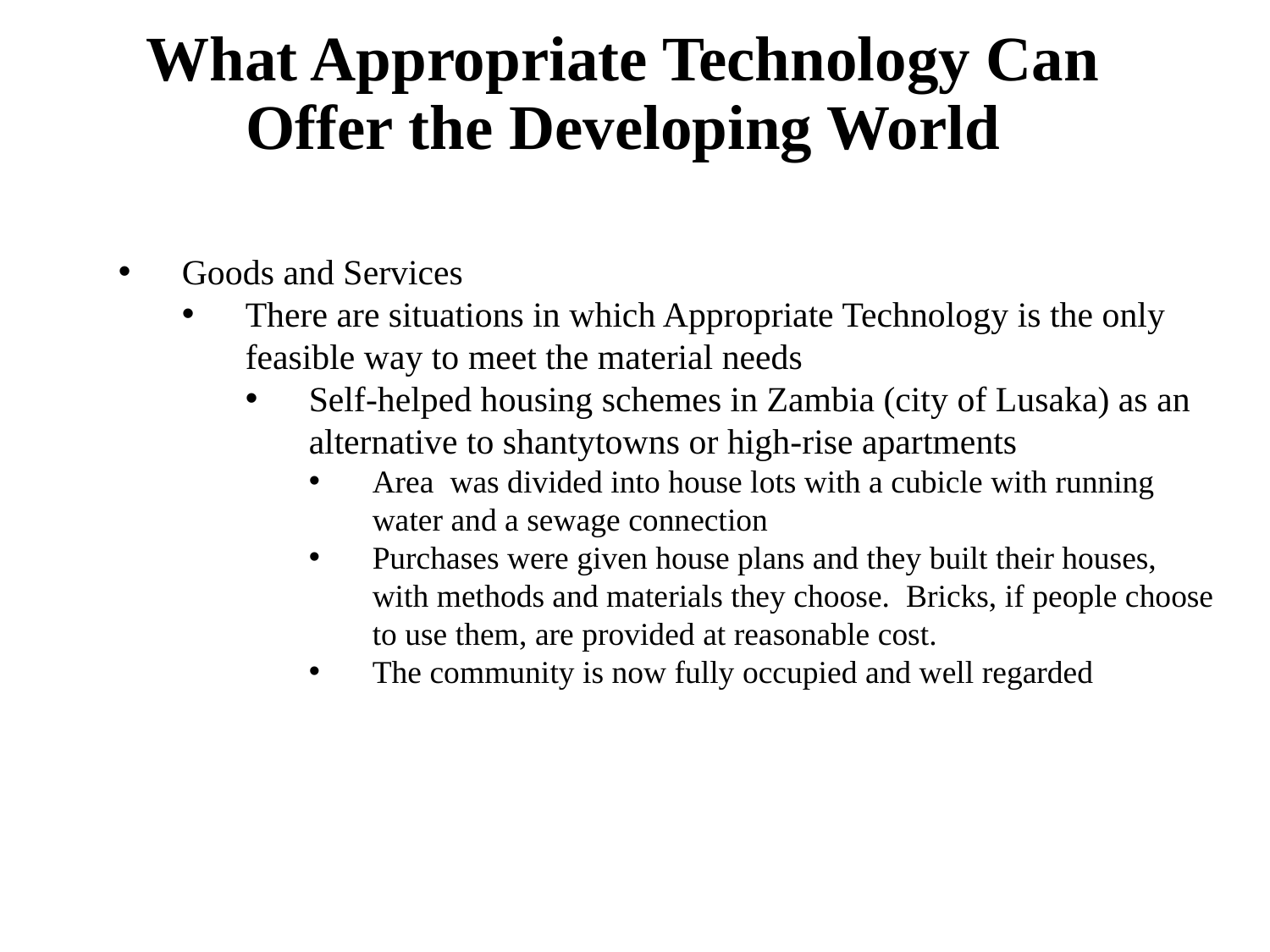

# What Appropriate Technology Can Offer the Developing World
Goods and Services
There are situations in which Appropriate Technology is the only feasible way to meet the material needs
Self-helped housing schemes in Zambia (city of Lusaka) as an alternative to shantytowns or high-rise apartments
Area  was divided into house lots with a cubicle with running water and a sewage connection
Purchases were given house plans and they built their houses, with methods and materials they choose.  Bricks, if people choose to use them, are provided at reasonable cost.
The community is now fully occupied and well regarded